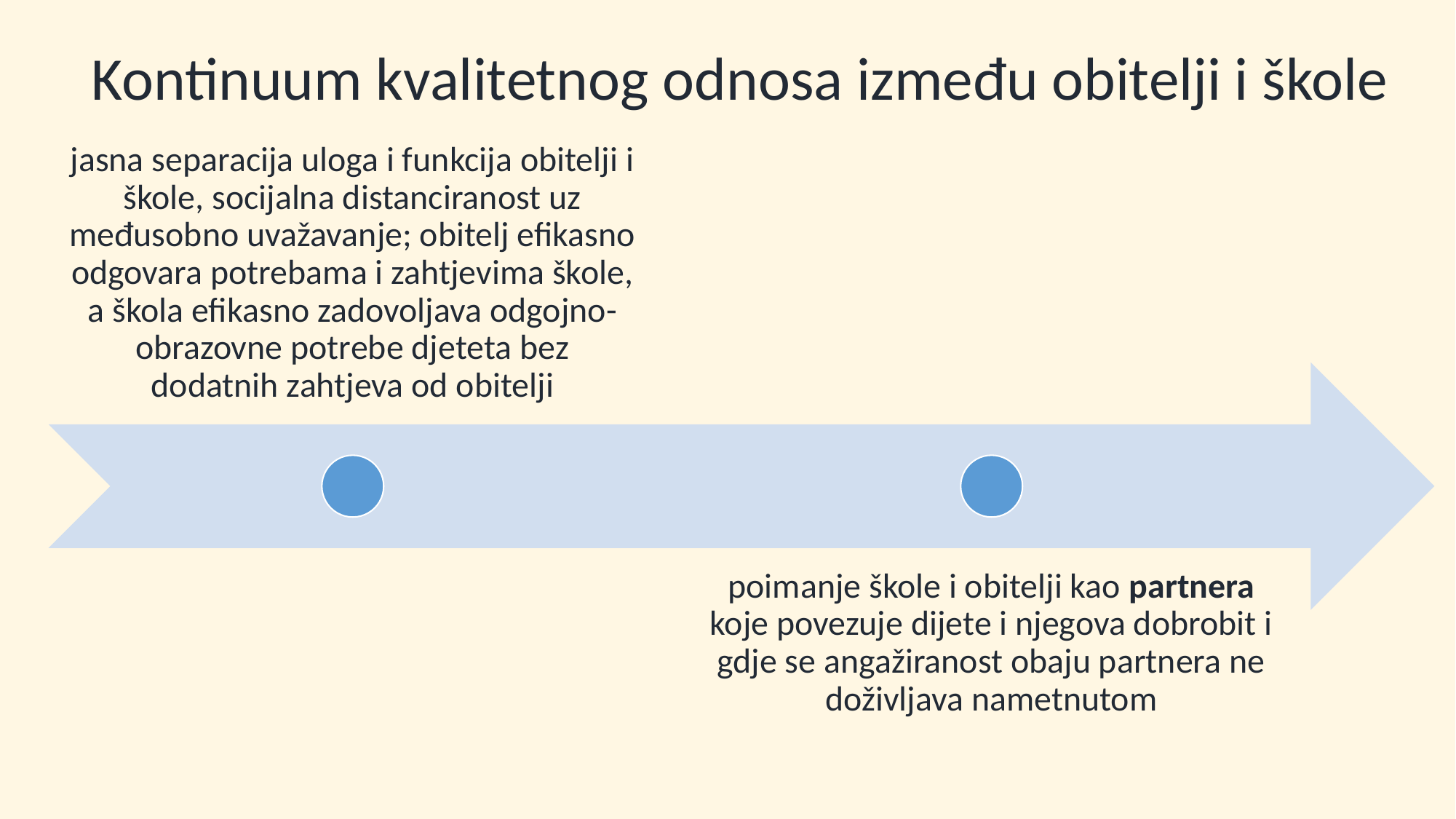

# Kontinuum kvalitetnog odnosa između obitelji i škole
jasna separacija uloga i funkcija obitelji i škole, socijalna distanciranost uz međusobno uvažavanje; obitelj efikasno odgovara potrebama i zahtjevima škole, a škola efikasno zadovoljava odgojno-obrazovne potrebe djeteta bez dodatnih zahtjeva od obitelji
poimanje škole i obitelji kao partnera koje povezuje dijete i njegova dobrobit i gdje se angažiranost obaju partnera ne doživljava nametnutom